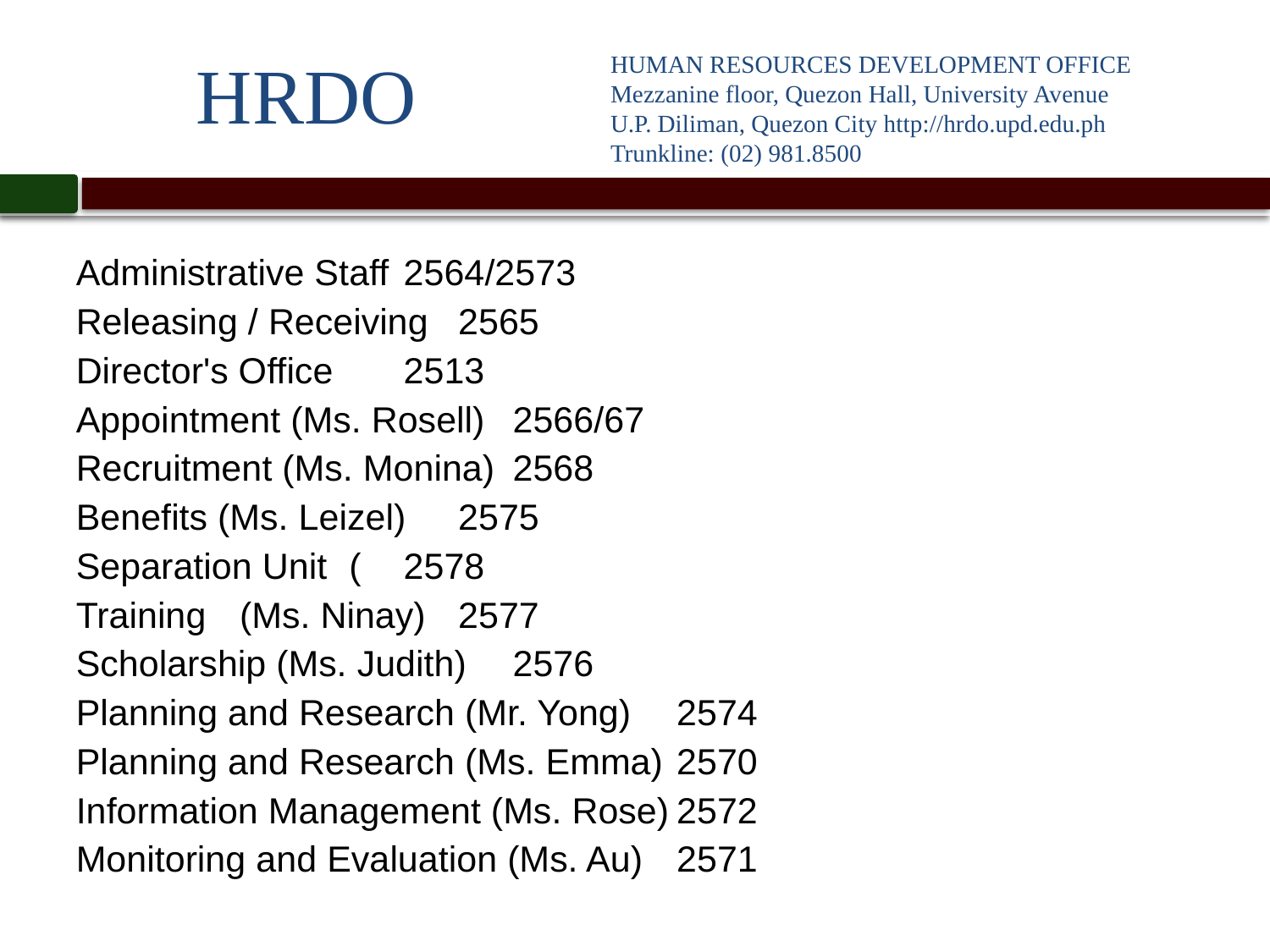

HRDO
# HUMAN RESOURCES DEVELOPMENT OFFICE Mezzanine floor, Quezon Hall, University Avenue U.P. Diliman, Quezon City http://hrdo.upd.edu.ph Trunkline: (02) 981.8500

Administrative Staff				2564/2573
Releasing / Receiving				2565
Director's Office					2513
Appointment (Ms. Rosell)				2566/67
Recruitment (Ms. Monina)			2568
Benefits (Ms. Leizel)				2575
Separation Unit	(				2578
Training	(Ms. Ninay)				2577
Scholarship (Ms. Judith)				2576
Planning and Research (Mr. Yong)		2574
Planning and Research (Ms. Emma)		2570
Information Management (Ms. Rose)		2572
Monitoring and Evaluation (Ms. Au)		2571